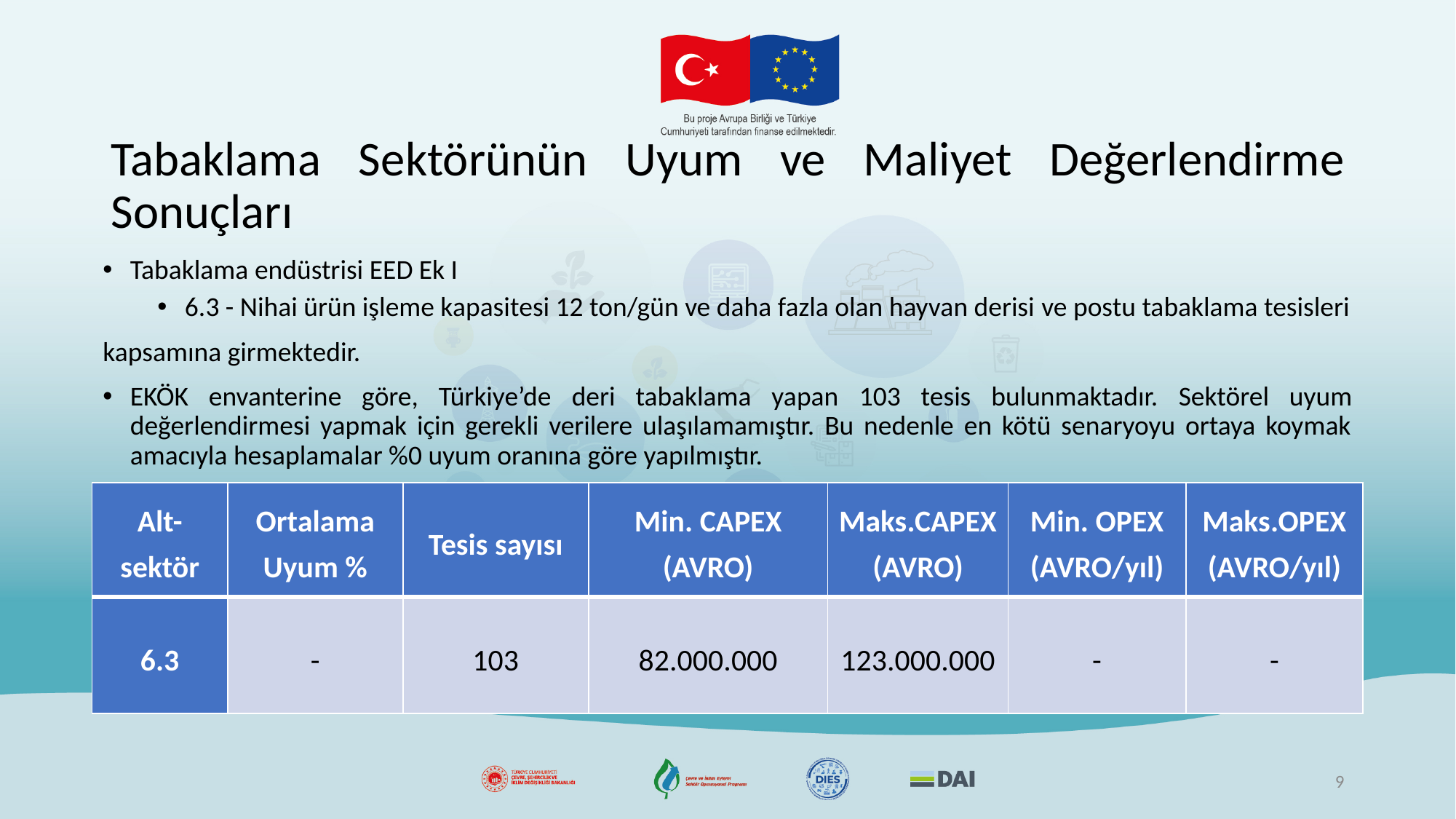

# Tabaklama Sektörünün Uyum ve Maliyet Değerlendirme Sonuçları
Tabaklama endüstrisi EED Ek I ​
6.3 - Nihai ürün işleme kapasitesi 12 ton/gün ve daha fazla olan hayvan derisi ve postu tabaklama tesisleri​
kapsamına girmektedir.
EKÖK envanterine göre, Türkiye’de deri tabaklama yapan 103 tesis bulunmaktadır. Sektörel uyum değerlendirmesi yapmak için gerekli verilere ulaşılamamıştır. Bu nedenle en kötü senaryoyu ortaya koymak amacıyla hesaplamalar %0 uyum oranına göre yapılmıştır.

| Alt-sektör | Ortalama Uyum % | Tesis sayısı | Min. CAPEX (AVRO) | Maks.CAPEX (AVRO) | Min. OPEX (AVRO/yıl) | Maks.OPEX (AVRO/yıl) |
| --- | --- | --- | --- | --- | --- | --- |
| 6.3 | - | 103 | 82.000.000 | 123.000.000 | - | - |
9